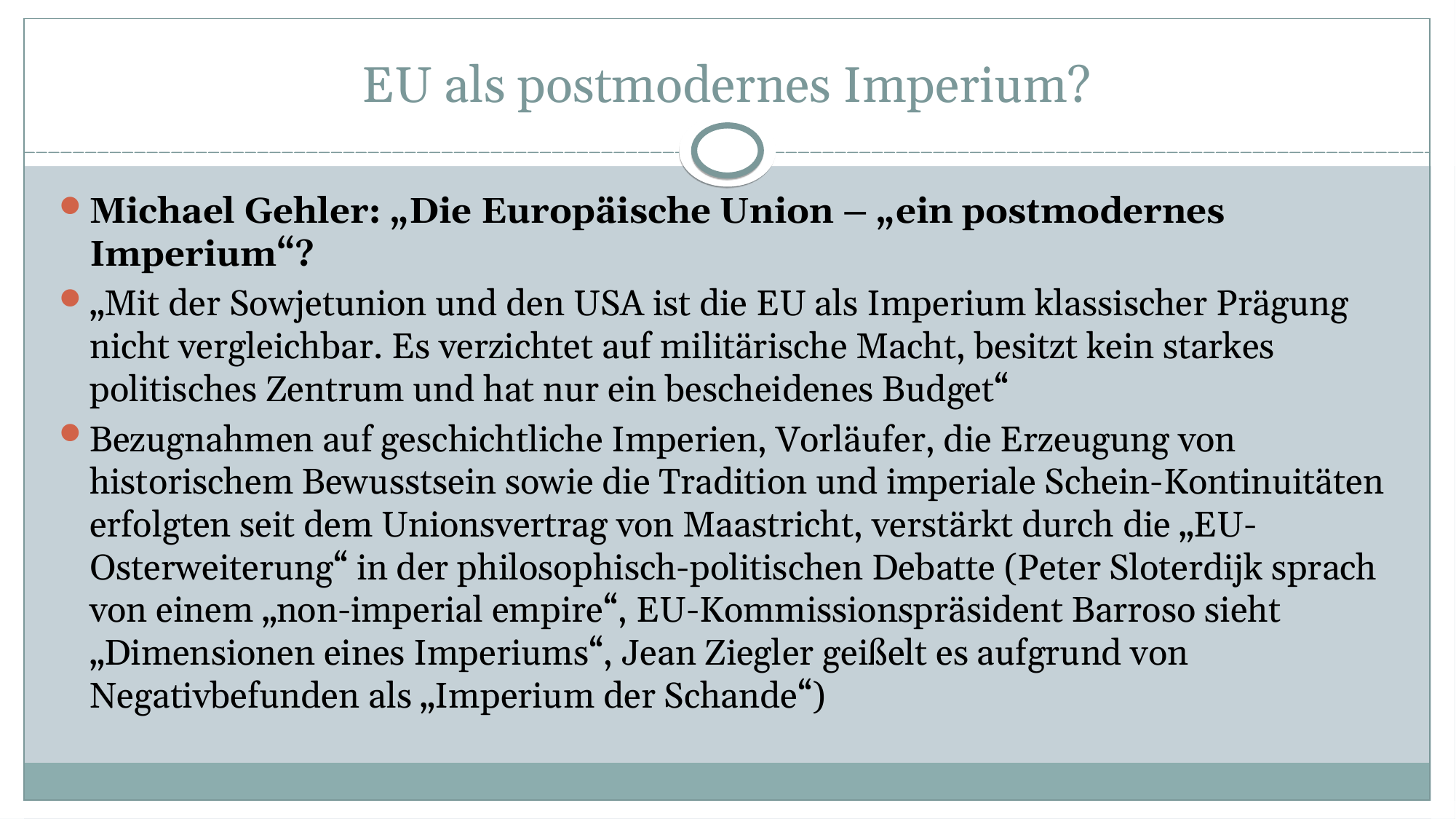

EU als postmodernes Imperium?
Michael Gehler: „Die Europäische Union – „ein postmodernes Imperium“?
„Mit der Sowjetunion und den USA ist die EU als Imperium klassischer Prägung nicht vergleichbar. Es verzichtet auf militärische Macht, besitzt kein starkes politisches Zentrum und hat nur ein bescheidenes Budget“
Bezugnahmen auf geschichtliche Imperien, Vorläufer, die Erzeugung von historischem Bewusstsein sowie die Tradition und imperiale Schein-Kontinuitäten erfolgten seit dem Unionsvertrag von Maastricht, verstärkt durch die „EU-Osterweiterung“ in der philosophisch-politischen Debatte (Peter Sloterdijk sprach von einem „non-imperial empire“, EU-Kommissionspräsident Barroso sieht „Dimensionen eines Imperiums“, Jean Ziegler geißelt es aufgrund von Negativbefunden als „Imperium der Schande“)